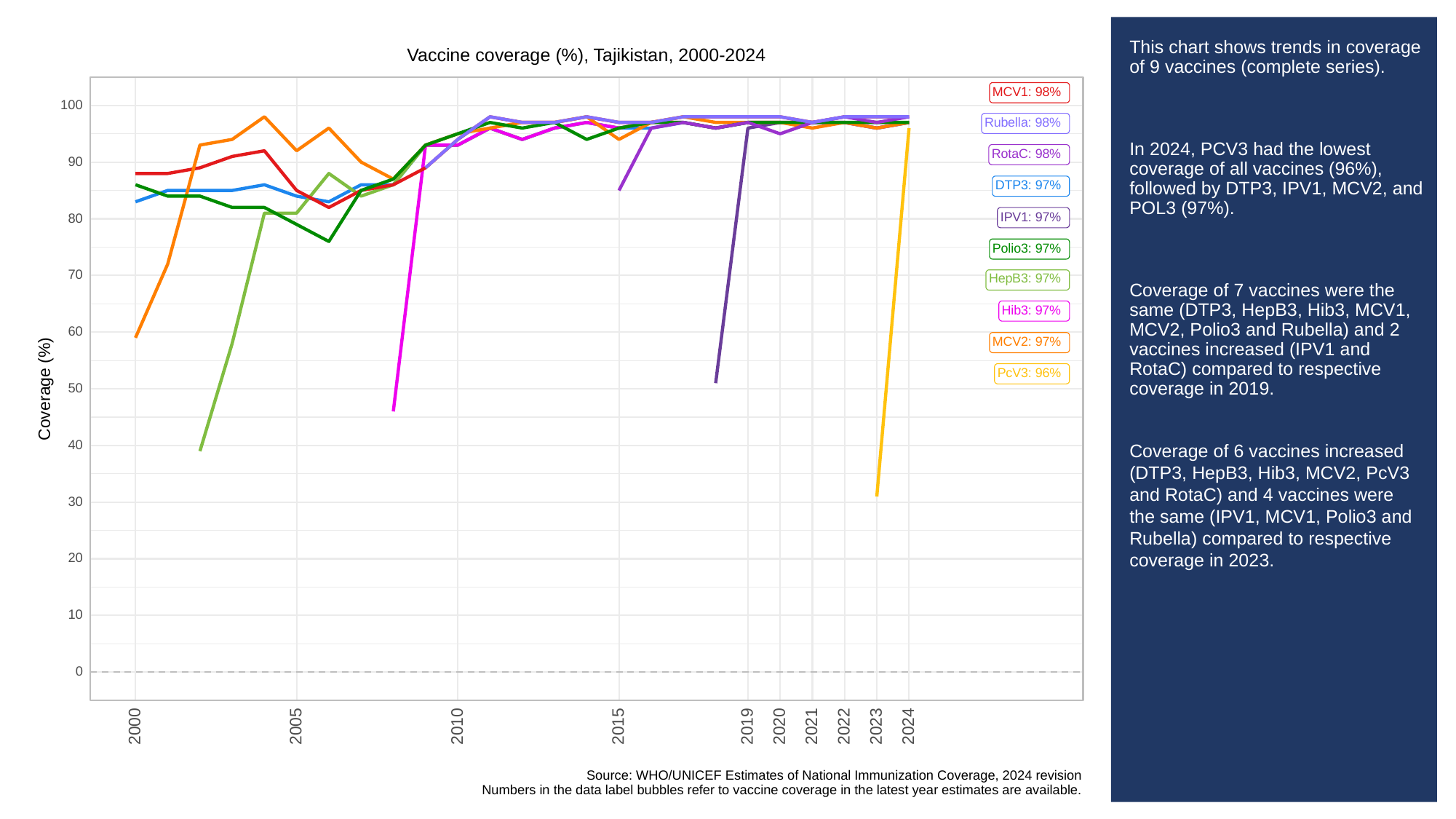

# This chart shows trends in coverage of 9 vaccines (complete series).

In 2024, PCV3 had the lowest coverage of all vaccines (96%), followed by DTP3, IPV1, MCV2, and POL3 (97%).

Coverage of 7 vaccines were the same (DTP3, HepB3, Hib3, MCV1, MCV2, Polio3 and Rubella) and 2 vaccines increased (IPV1 and RotaC) compared to respective coverage in 2019.

Coverage of 6 vaccines increased (DTP3, HepB3, Hib3, MCV2, PcV3 and RotaC) and 4 vaccines were the same (IPV1, MCV1, Polio3 and Rubella) compared to respective coverage in 2023.

Vaccine coverage (%), Tajikistan, 2000-2024

MCV1: 98%

100

Rubella: 98%

RotaC: 98%
90

DTP3: 97%

IPV1: 97%
80

Polio3: 97%

70
HepB3: 97%

Hib3: 97%
60

MCV2: 97%

PcV3: 96%
Coverage (%)
50

40

30

20

10

0

2023
2000
2005
2010
2015
2019
2020
2021
2022
2024
Source: WHO/UNICEF Estimates of National Immunization Coverage, 2024 revision
Numbers in the data label bubbles refer to vaccine coverage in the latest year estimates are available.